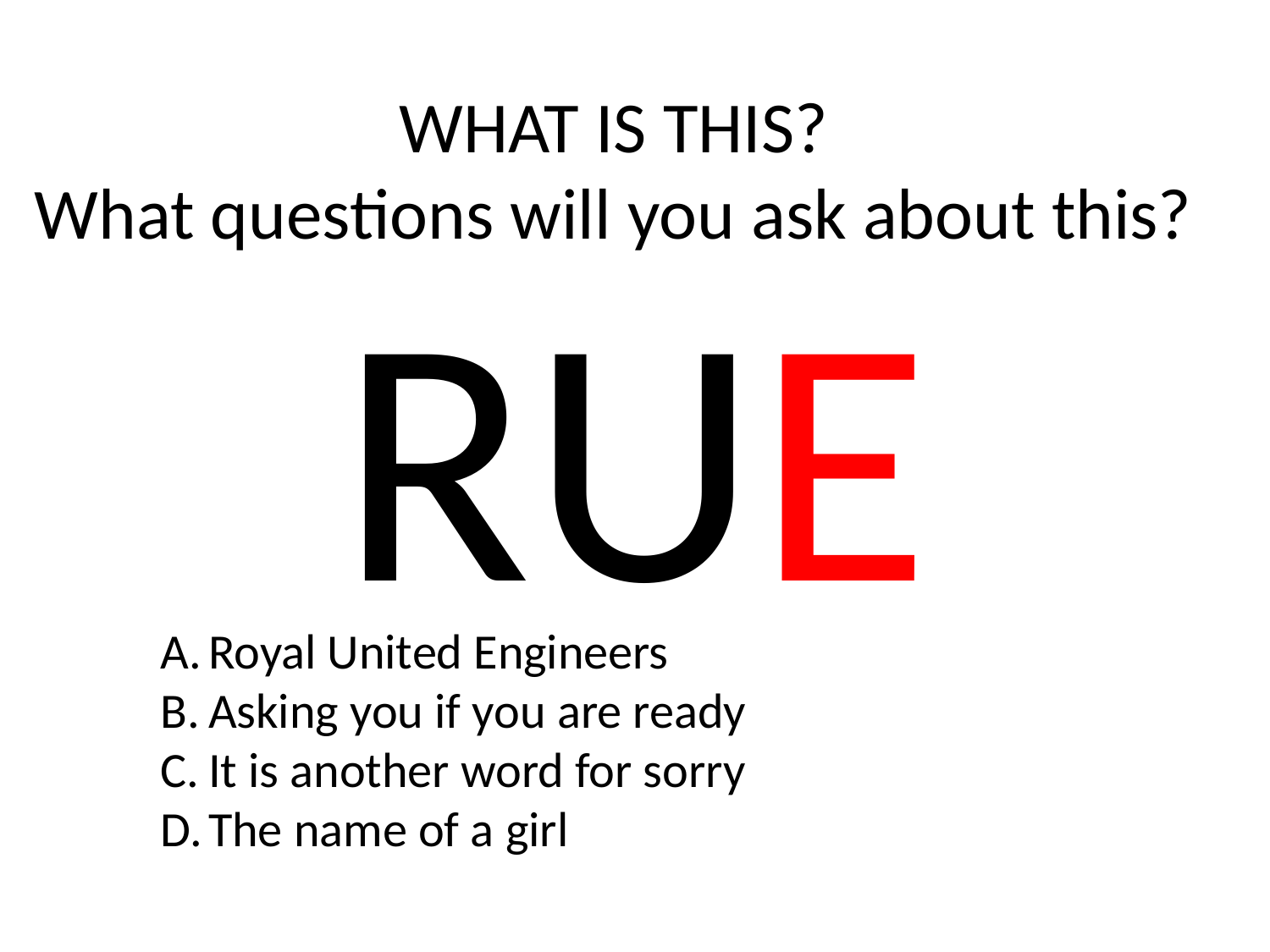

# WHAT IS THIS? What questions will you ask about this?
RUE
Royal United Engineers
Asking you if you are ready
It is another word for sorry
The name of a girl